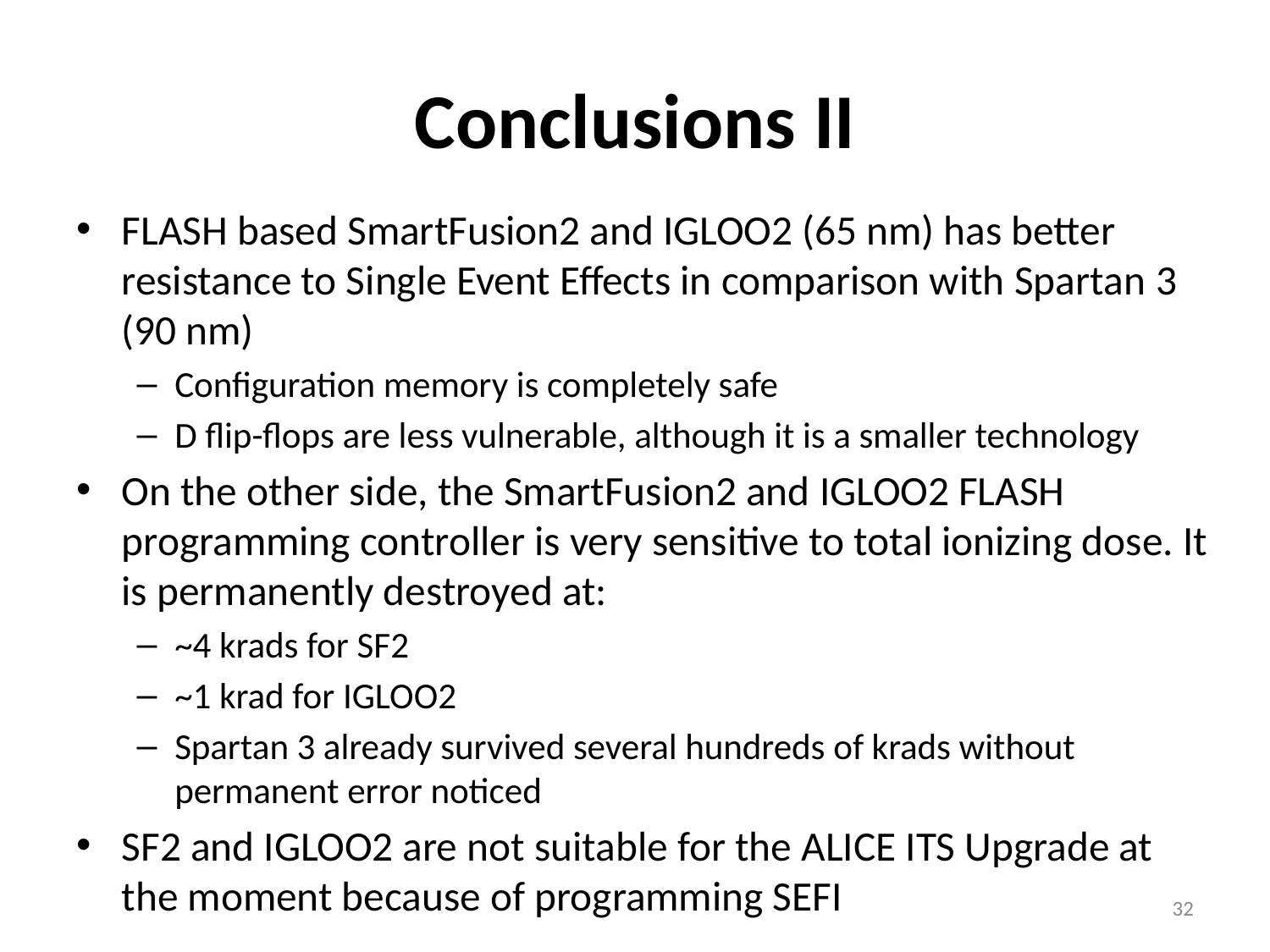

# Conclusions II
FLASH based SmartFusion2 and IGLOO2 (65 nm) has better resistance to Single Event Effects in comparison with Spartan 3 (90 nm)
Configuration memory is completely safe
D flip-flops are less vulnerable, although it is a smaller technology
On the other side, the SmartFusion2 and IGLOO2 FLASH programming controller is very sensitive to total ionizing dose. It is permanently destroyed at:
~4 krads for SF2
~1 krad for IGLOO2
Spartan 3 already survived several hundreds of krads without permanent error noticed
SF2 and IGLOO2 are not suitable for the ALICE ITS Upgrade at the moment because of programming SEFI
32